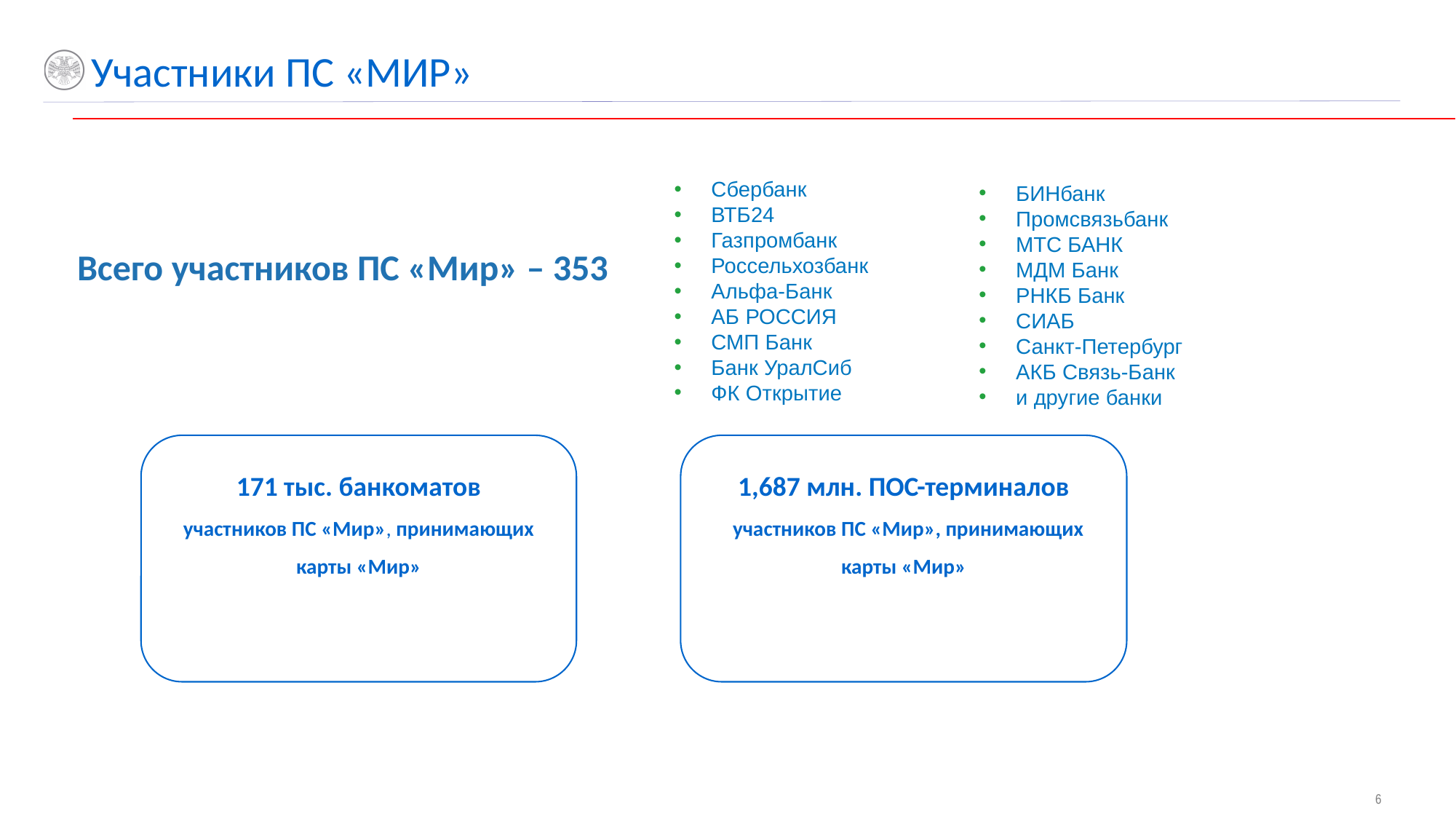

# Участники ПС «МИР»

Всего участников ПС «Мир» – 353

Сбербанк
ВТБ24
Газпромбанк
Россельхозбанк
Альфа-Банк
АБ РОССИЯ
СМП Банк
Банк УралСиб
ФК Открытие
БИНбанк
Промсвязьбанк
МТС БАНК
МДМ Банк
РНКБ Банк
СИАБ
Санкт-Петербург
АКБ Связь-Банк
и другие банки

171 тыс. банкоматов
участников ПС «Мир», принимающих карты «Мир»

1,687 млн. ПОС-терминалов
  участников ПС «Мир», принимающих карты «Мир»